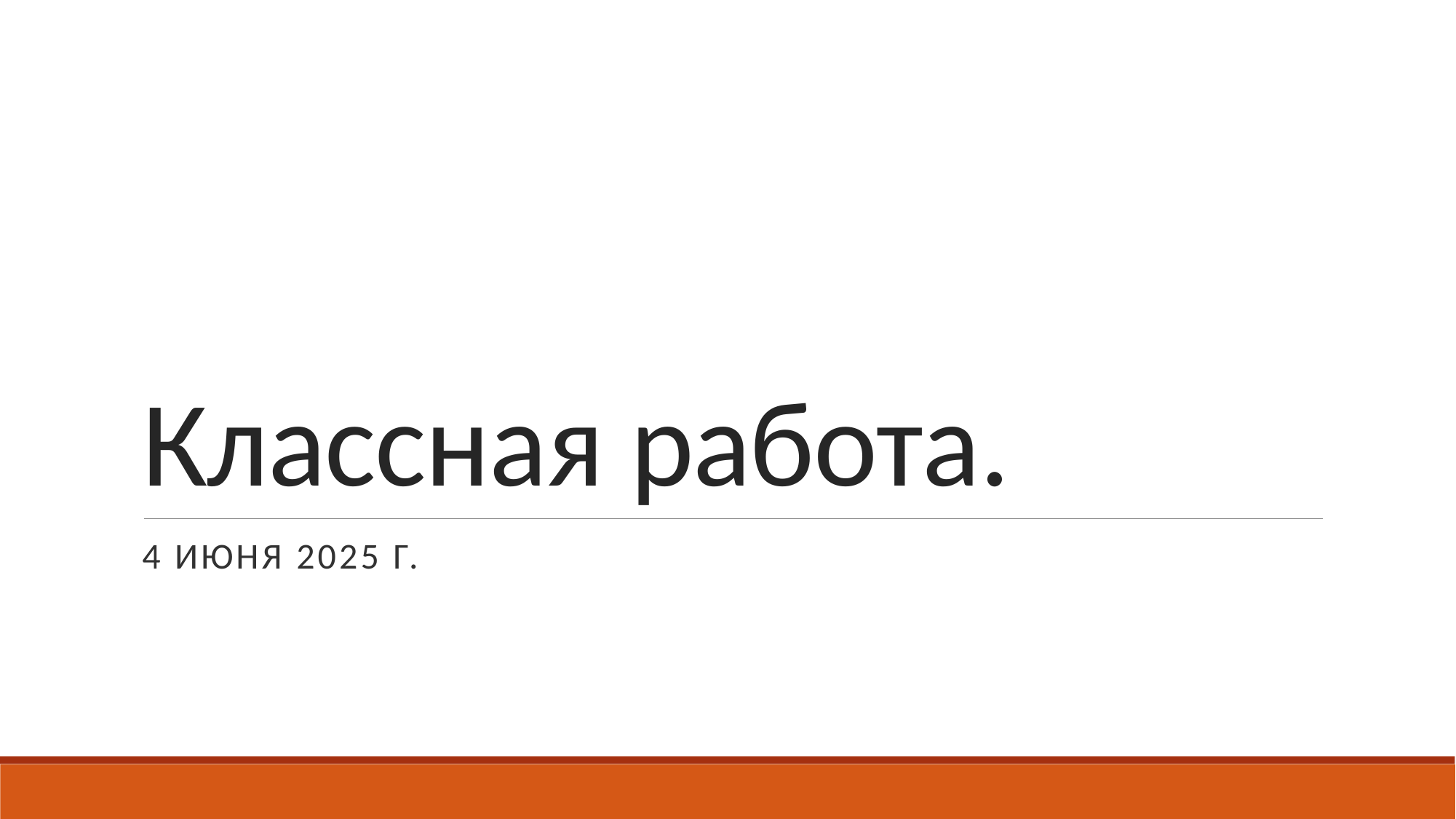

# Классная работа.
4 июня 2025 г.